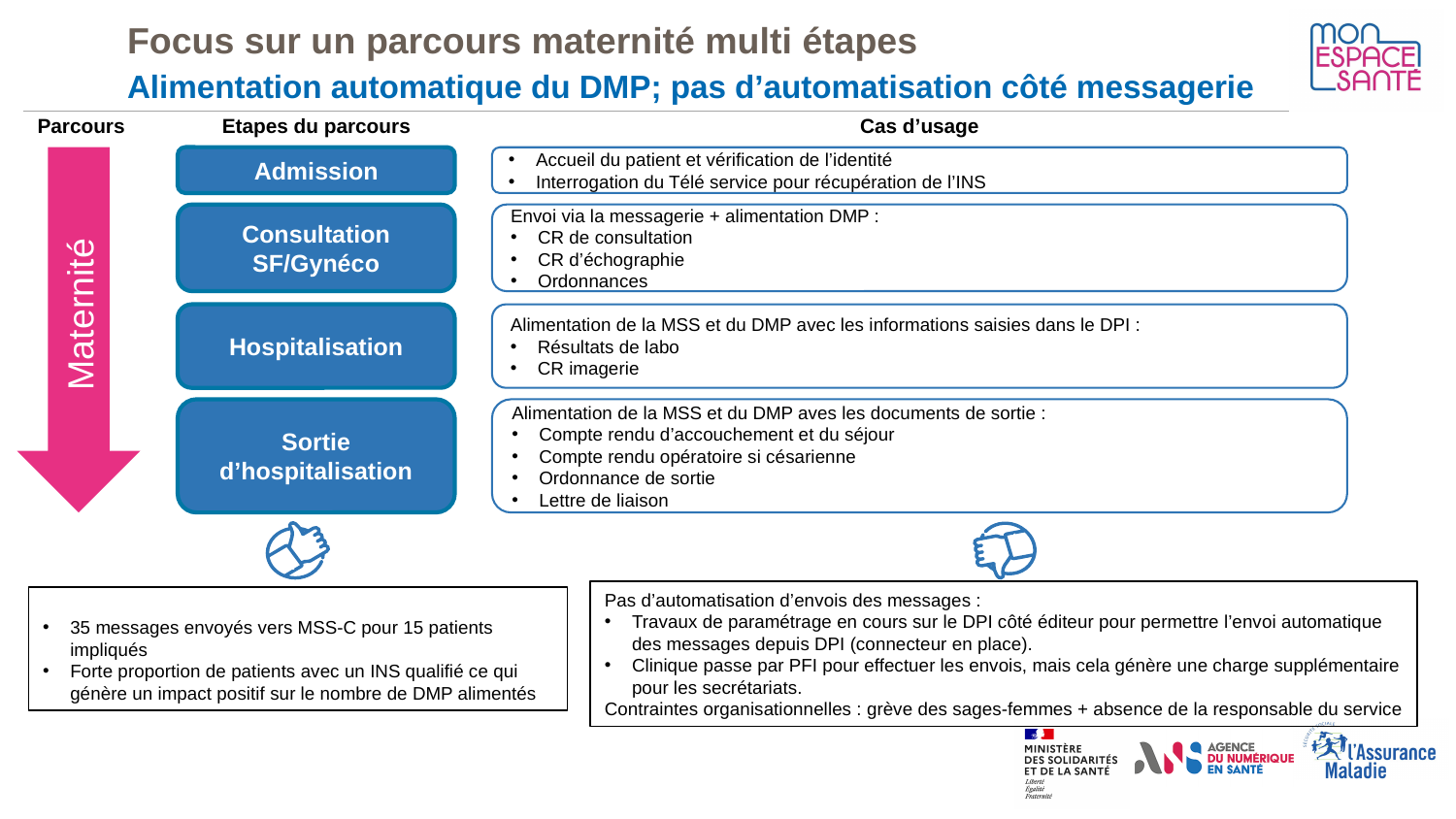

# Focus sur un parcours maternité multi étapes Alimentation automatique du DMP; pas d’automatisation côté messagerie
Parcours
Etapes du parcours
Cas d’usage
Admission
Accueil du patient et vérification de l’identité
Interrogation du Télé service pour récupération de l’INS
Consultation SF/Gynéco
Envoi via la messagerie + alimentation DMP :
CR de consultation
CR d’échographie
Ordonnances
Maternité
Hospitalisation
Alimentation de la MSS et du DMP avec les informations saisies dans le DPI :
Résultats de labo
CR imagerie
Sortie d’hospitalisation
Alimentation de la MSS et du DMP aves les documents de sortie :
Compte rendu d’accouchement et du séjour
Compte rendu opératoire si césarienne
Ordonnance de sortie
Lettre de liaison

Pas d’automatisation d’envois des messages :
Travaux de paramétrage en cours sur le DPI côté éditeur pour permettre l’envoi automatique des messages depuis DPI (connecteur en place).
Clinique passe par PFI pour effectuer les envois, mais cela génère une charge supplémentaire pour les secrétariats.
Contraintes organisationnelles : grève des sages-femmes + absence de la responsable du service

35 messages envoyés vers MSS-C pour 15 patients impliqués
Forte proportion de patients avec un INS qualifié ce qui génère un impact positif sur le nombre de DMP alimentés